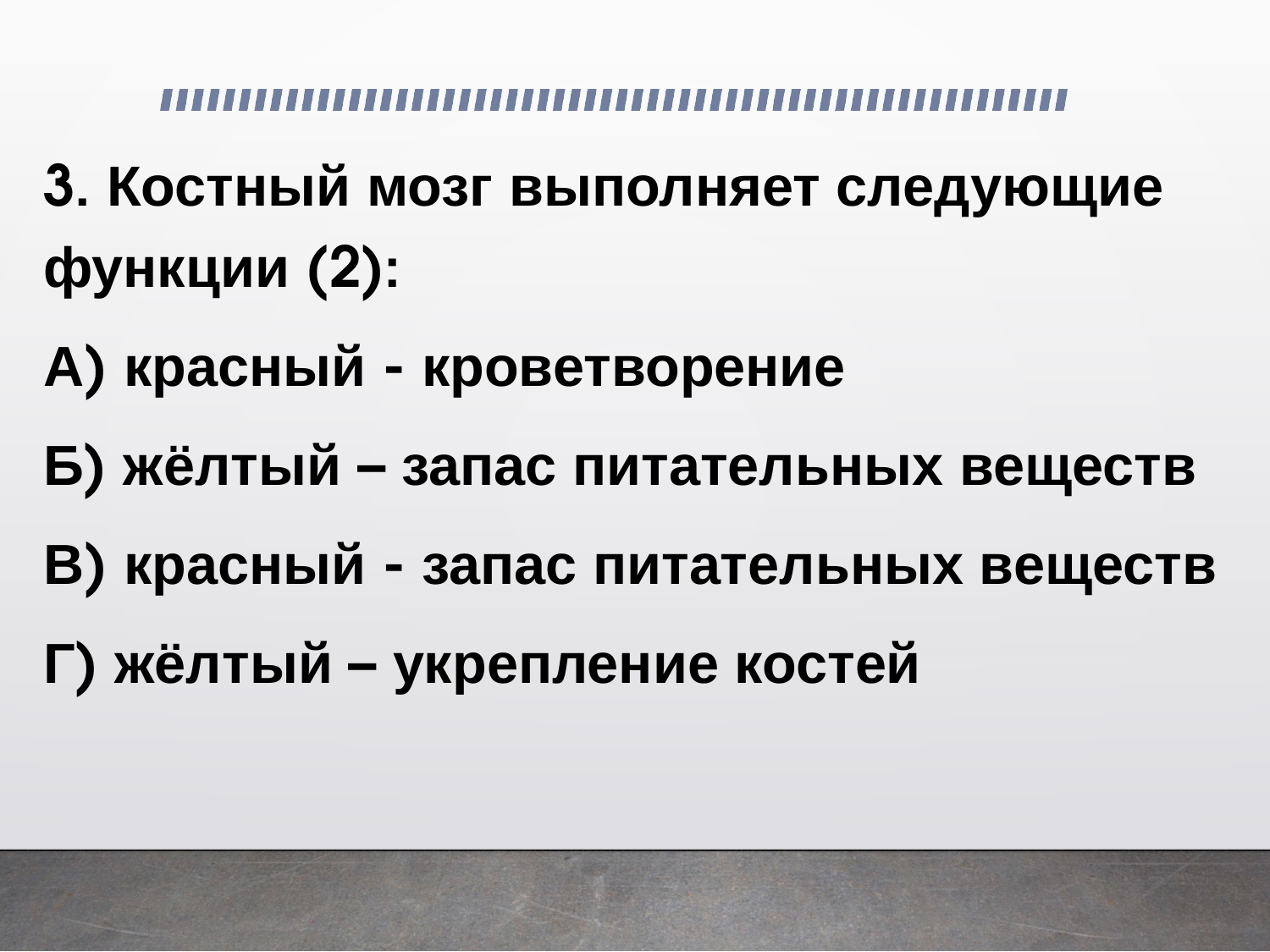

3. Костный мозг выполняет следующие функции (2):
А) красный - кроветворение
Б) жёлтый – запас питательных веществ
В) красный - запас питательных веществ
Г) жёлтый – укрепление костей